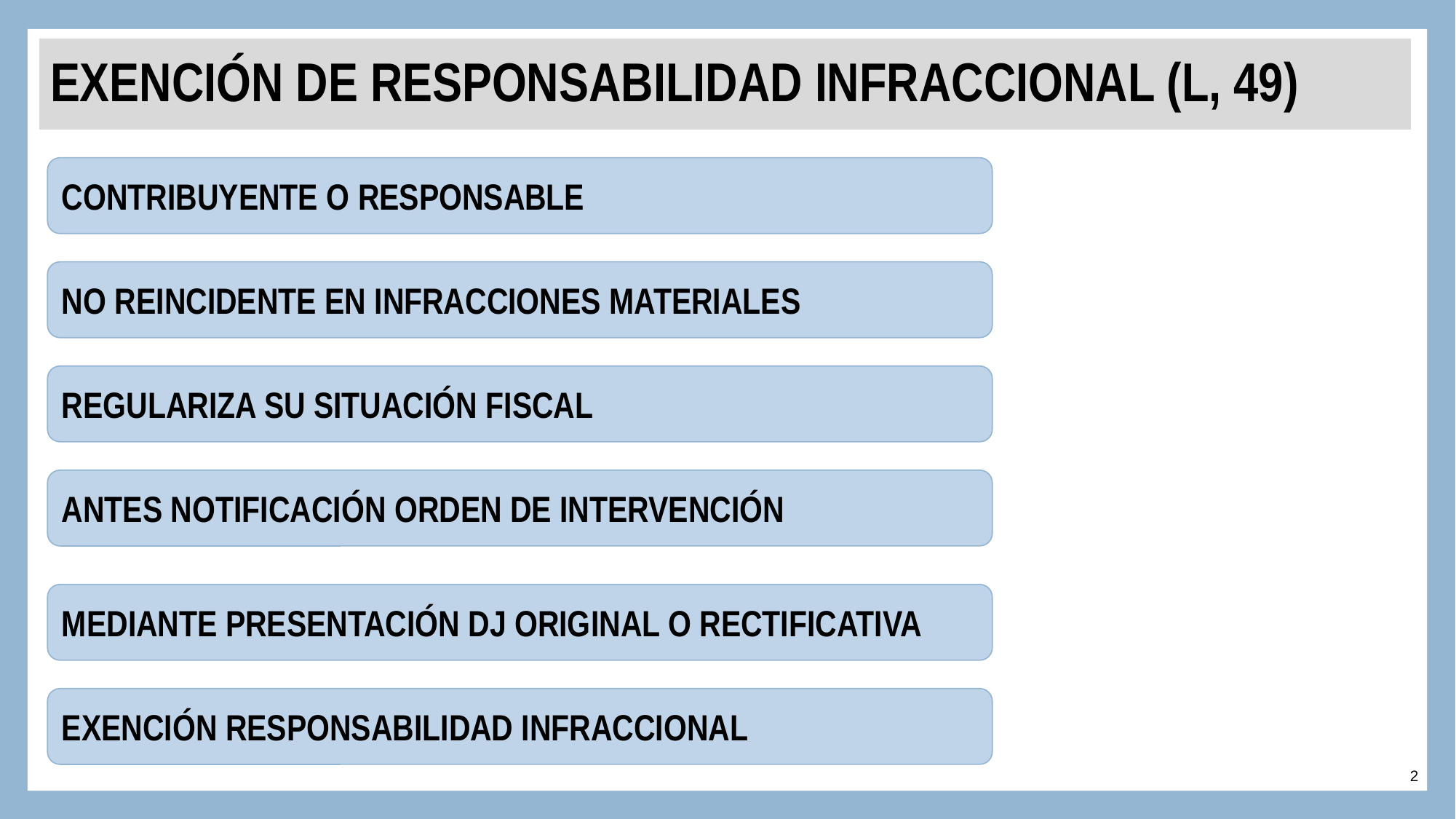

# EXENCIÓN DE RESPONSABILIDAD INFRACCIONAL (L, 49)
CONTRIBUYENTE O RESPONSABLE
NO REINCIDENTE EN INFRACCIONES MATERIALES
REGULARIZA SU SITUACIÓN FISCAL
ANTES NOTIFICACIÓN ORDEN DE INTERVENCIÓN
MEDIANTE PRESENTACIÓN DJ ORIGINAL O RECTIFICATIVA
EXENCIÓN RESPONSABILIDAD INFRACCIONAL
2